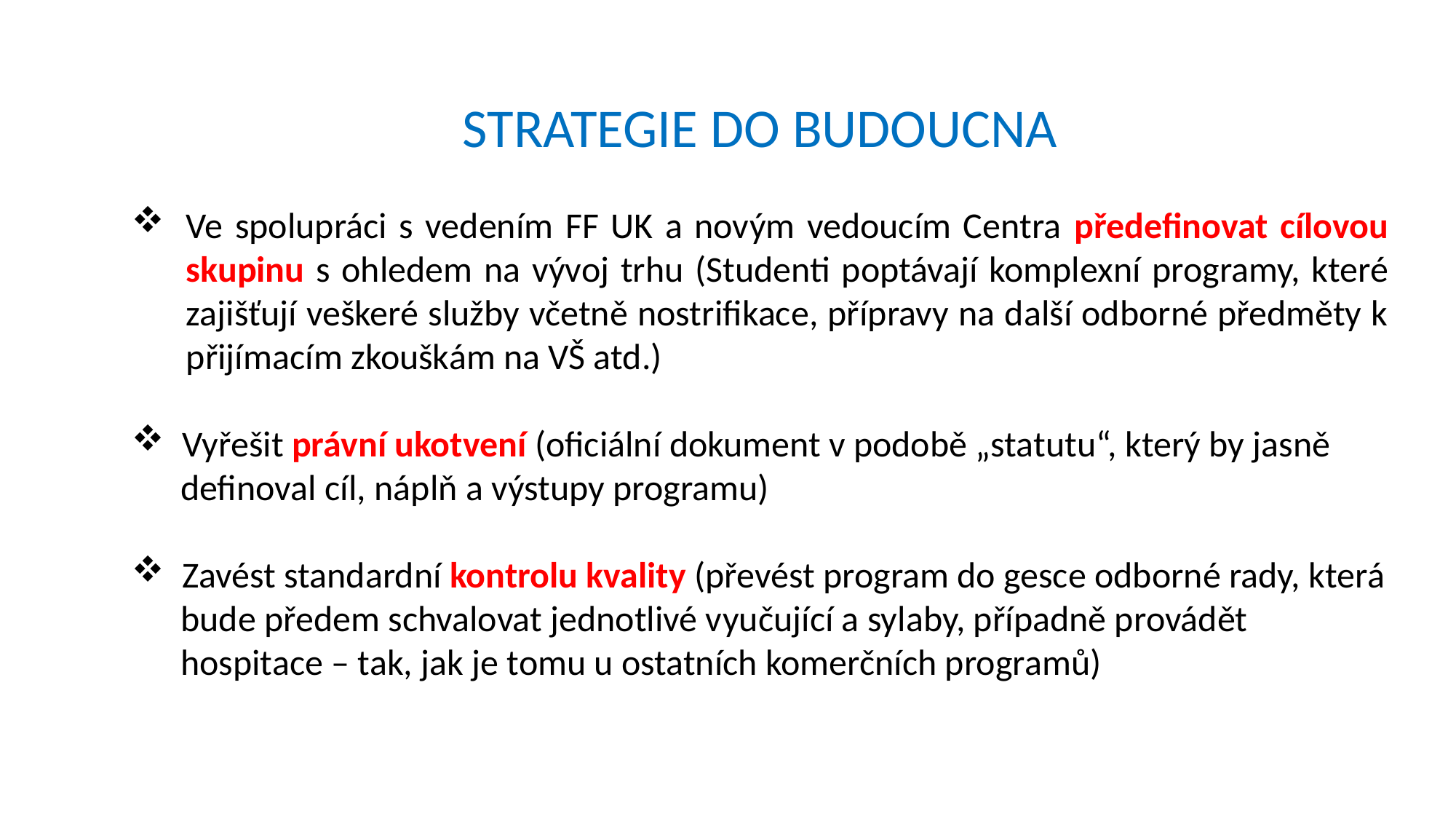

STRATEGIE DO BUDOUCNA

Ve spolupráci s vedením FF UK a novým vedoucím Centra předefinovat cílovou skupinu s ohledem na vývoj trhu (Studenti poptávají komplexní programy, které zajišťují veškeré služby včetně nostrifikace, přípravy na další odborné předměty k přijímacím zkouškám na VŠ atd.)

  Vyřešit právní ukotvení (oficiální dokument v podobě „statutu“, který by jasně
      definoval cíl, náplň a výstupy programu)

  Zavést standardní kontrolu kvality (převést program do gesce odborné rady, která
      bude předem schvalovat jednotlivé vyučující a sylaby, případně provádět
      hospitace – tak, jak je tomu u ostatních komerčních programů)